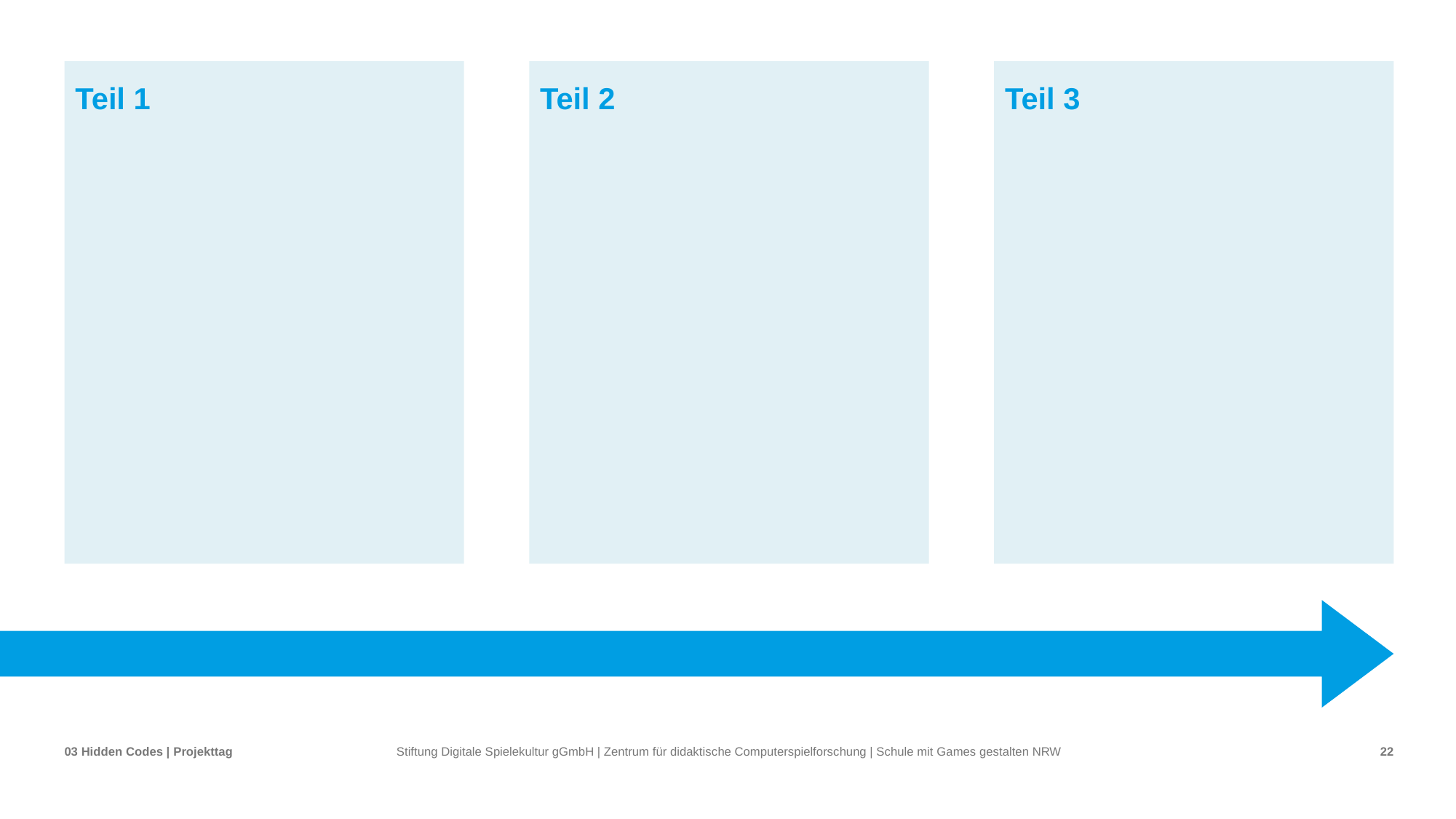

Teil 1

Teil 2

Teil 3

03 Hidden Codes | Projekttag
22